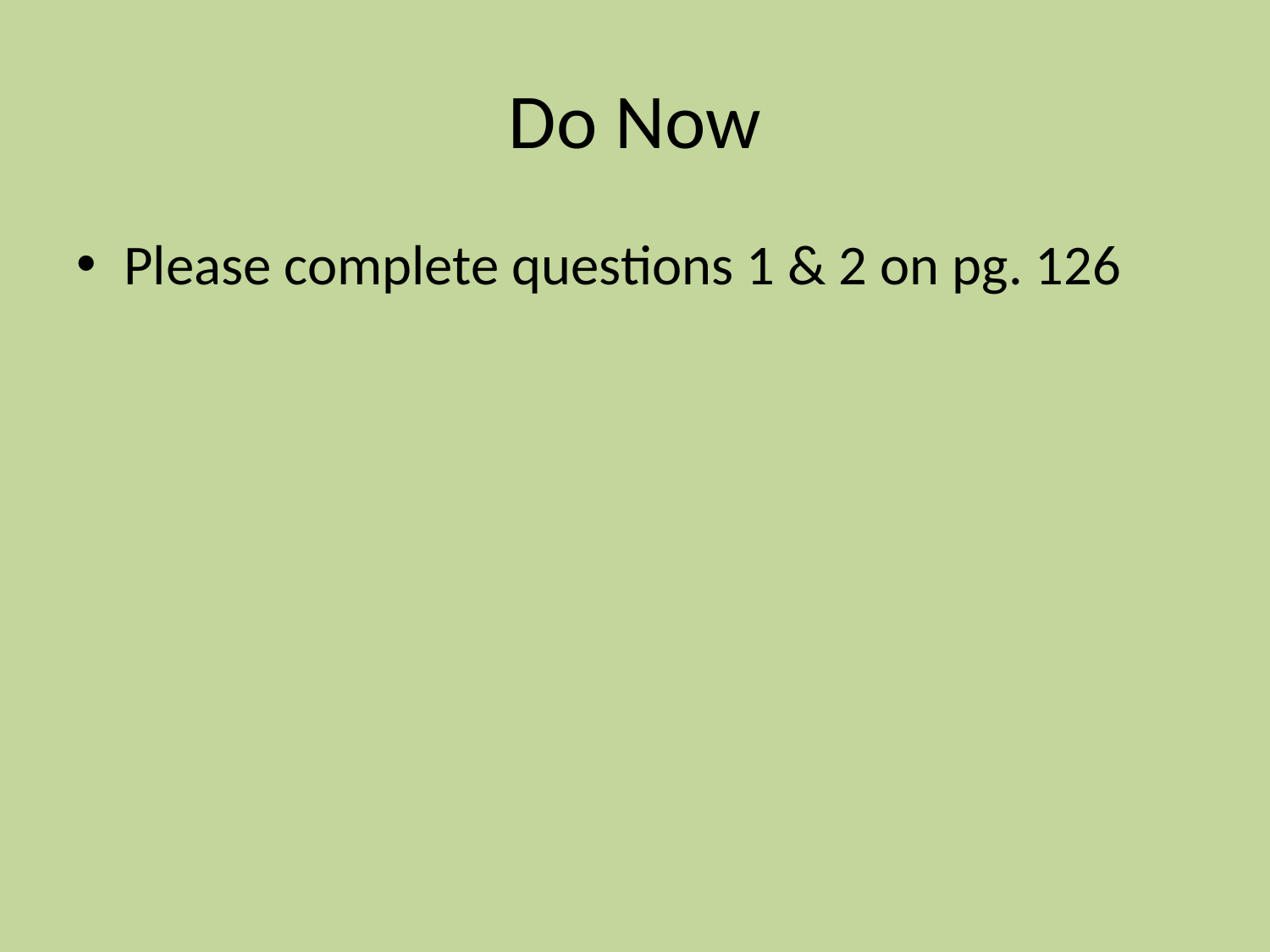

# Do Now
Please complete questions 1 & 2 on pg. 126